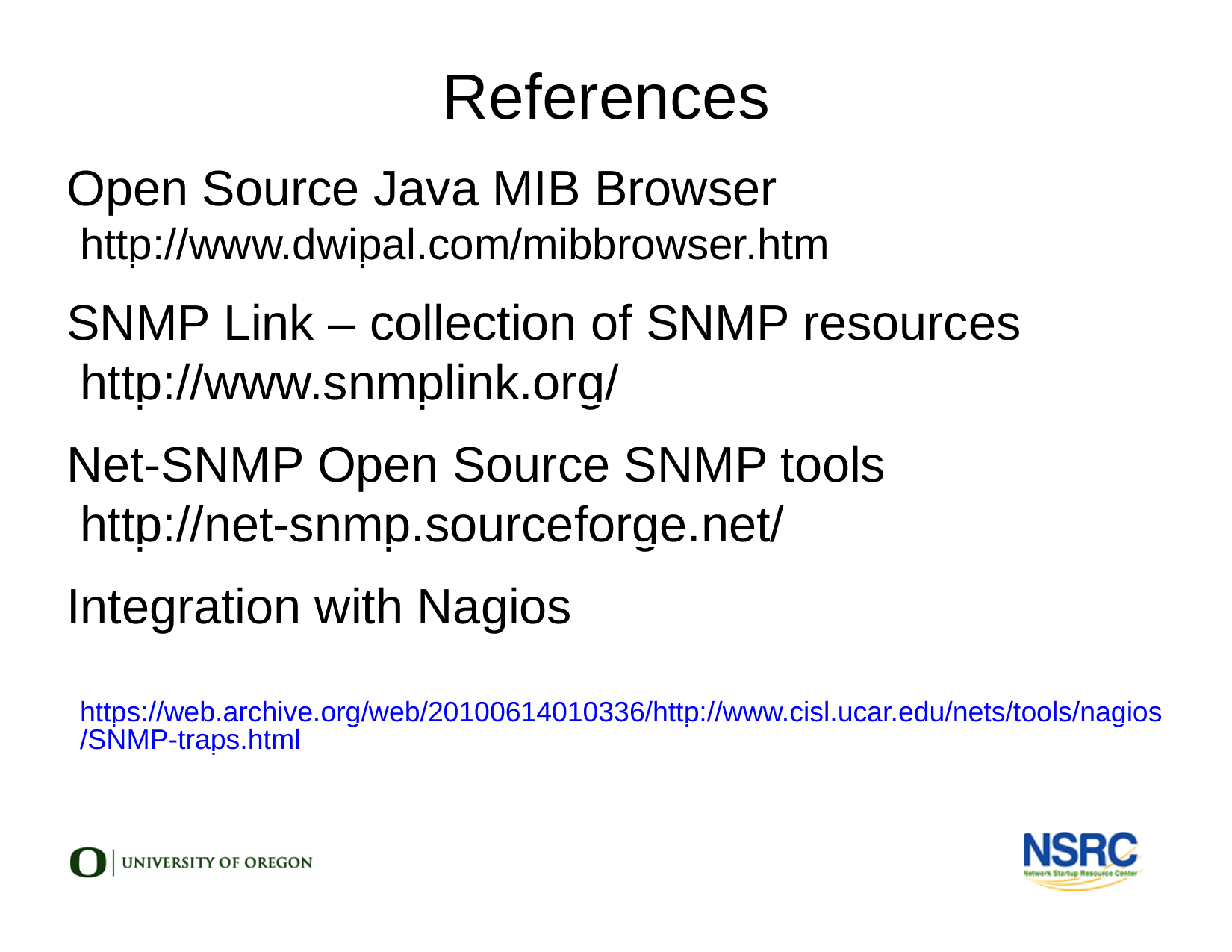

References
Open Source Java MIB Browser
	http://www.dwipal.com/mibbrowser.htm
SNMP Link – collection of SNMP resources
	http://www.snmplink.org/
Net-SNMP Open Source SNMP tools
	http://net-snmp.sourceforge.net/
Integration with Nagios
	https://web.archive.org/web/20100614010336/http://www.cisl.ucar.edu/nets/tools/nagios/SNMP-traps.html